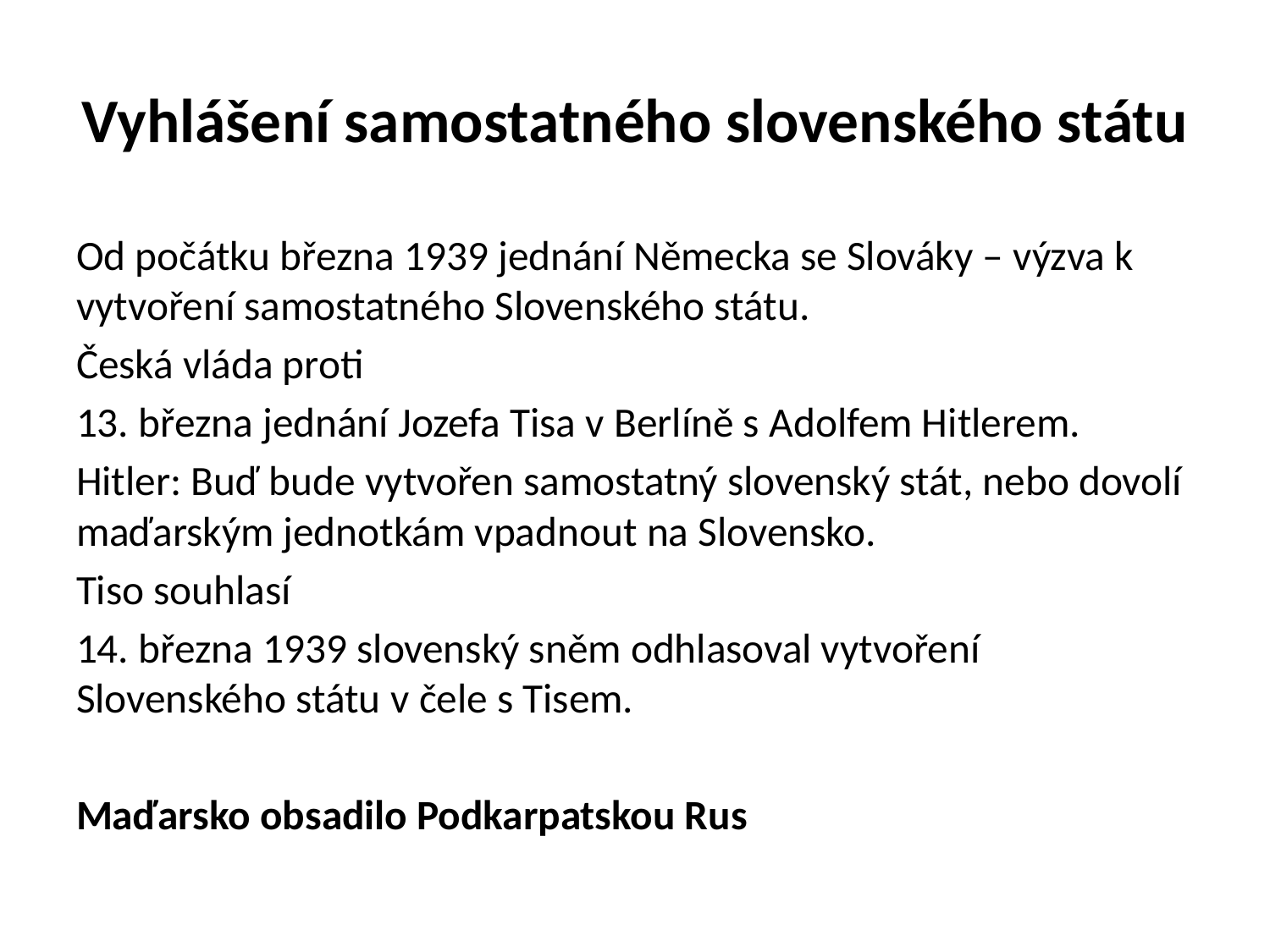

# Vyhlášení samostatného slovenského státu
Od počátku března 1939 jednání Německa se Slováky – výzva k vytvoření samostatného Slovenského státu.
Česká vláda proti
13. března jednání Jozefa Tisa v Berlíně s Adolfem Hitlerem.
Hitler: Buď bude vytvořen samostatný slovenský stát, nebo dovolí maďarským jednotkám vpadnout na Slovensko.
Tiso souhlasí
14. března 1939 slovenský sněm odhlasoval vytvoření Slovenského státu v čele s Tisem.

Maďarsko obsadilo Podkarpatskou Rus